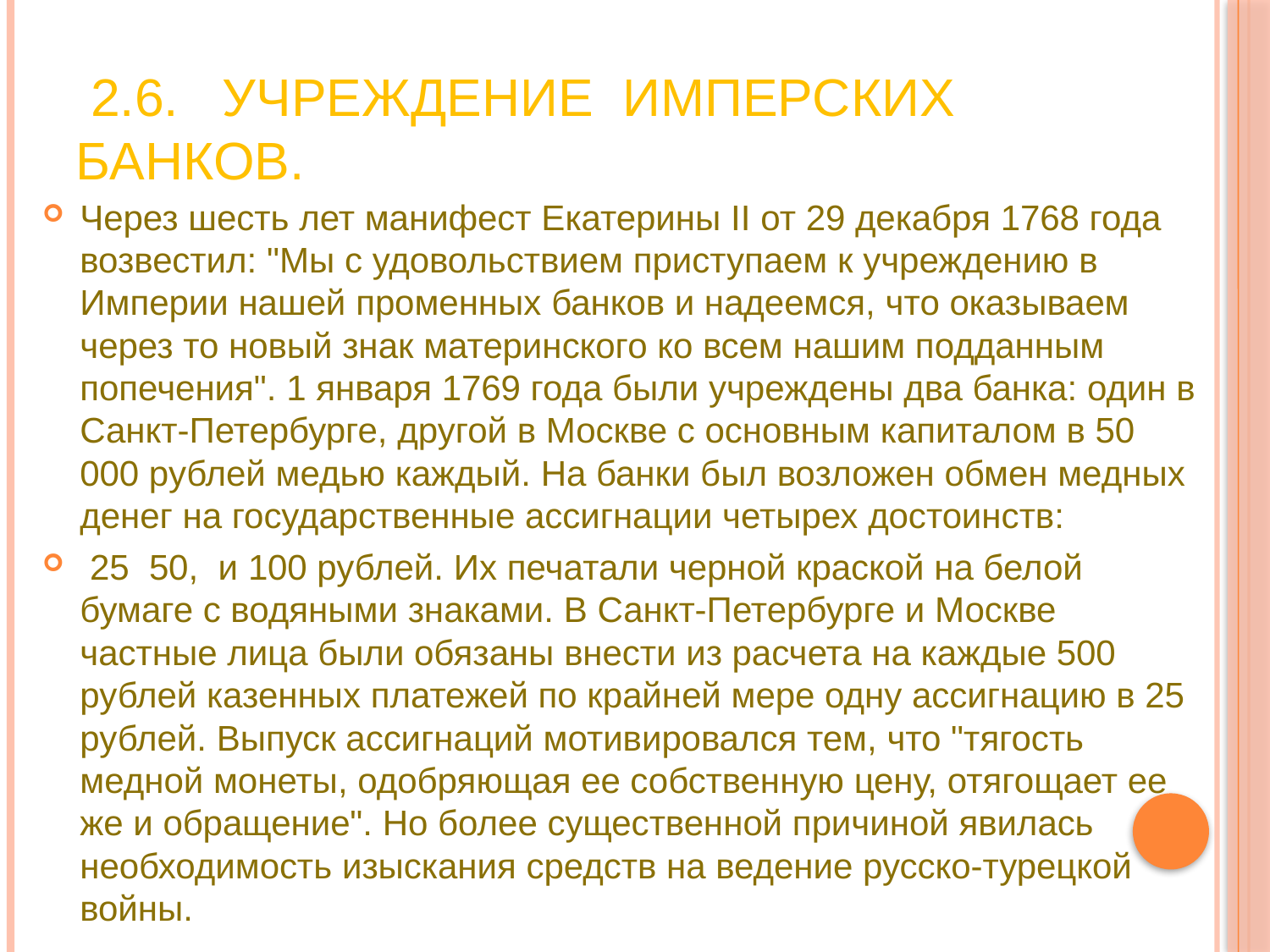

# 2.6.   Учреждение  имперских банков.
Через шесть лет манифест Екатерины II от 29 декабря 1768 года возвестил: "Мы с удовольствием приступаем к учреждению в Империи нашей променных банков и надеемся, что оказываем через то новый знак материнского ко всем нашим подданным попечения". 1 января 1769 года были учреждены два банка: один в Санкт-Петербурге, другой в Москве с основным капиталом в 50 000 рублей медью каждый. На банки был возложен обмен медных денег на государственные ассигнации четырех достоинств:
 25  50,  и 100 рублей. Их печатали черной краской на белой бумаге с водяными знаками. В Санкт-Петербурге и Москве частные лица были обязаны внести из расчета на каждые 500 рублей казенных платежей по крайней мере одну ассигнацию в 25 рублей. Выпуск ассигнаций мотивировался тем, что "тягость медной монеты, одобряющая ее собственную цену, отягощает ее же и обращение". Но более существенной причиной явилась необходимость изыскания средств на ведение русско-турецкой войны.